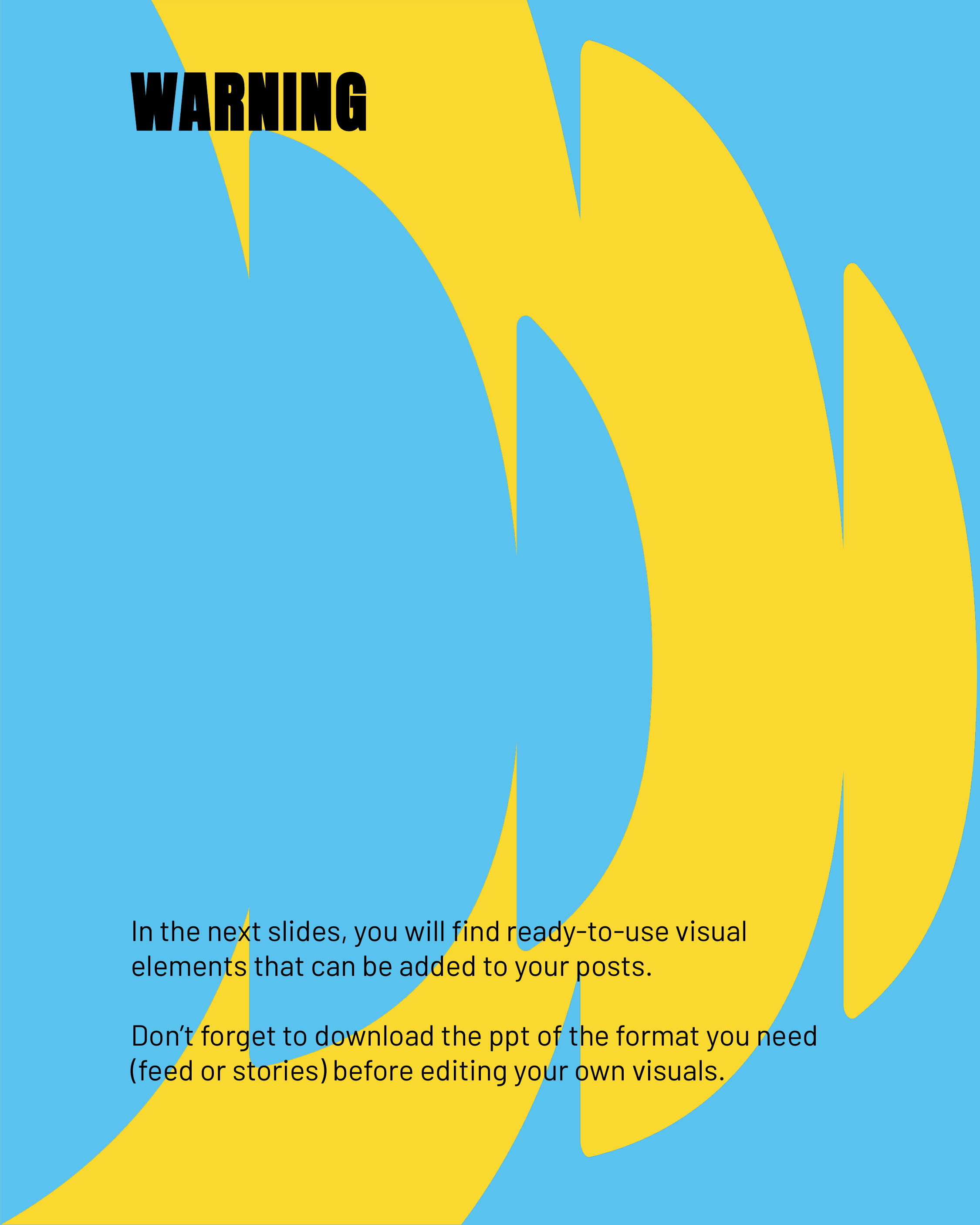

WARNING
In the next slides, you will find ready-to-use visual elements that can be added to your posts.

Don’t forget to download the ppt of the format you need (feed or stories) before editing your own visuals.